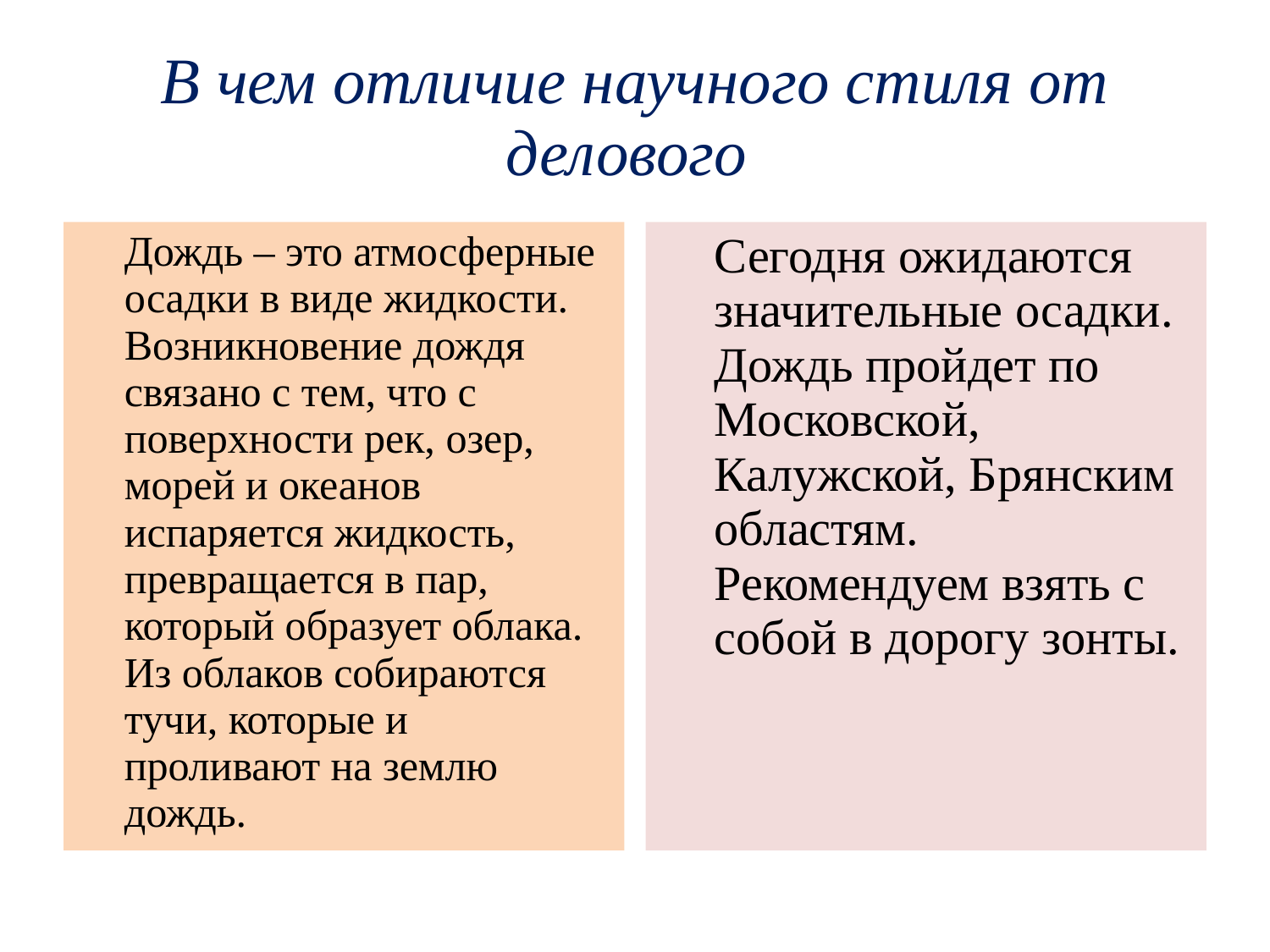

# В чем отличие научного стиля от делового
	Дождь – это атмосферные осадки в виде жидкости. Возникновение дождя связано с тем, что с поверхности рек, озер, морей и океанов испаряется жидкость, превращается в пар, который образует облака. Из облаков собираются тучи, которые и проливают на землю дождь.
	Сегодня ожидаются значительные осадки. Дождь пройдет по Московской, Калужской, Брянским областям. Рекомендуем взять с собой в дорогу зонты.